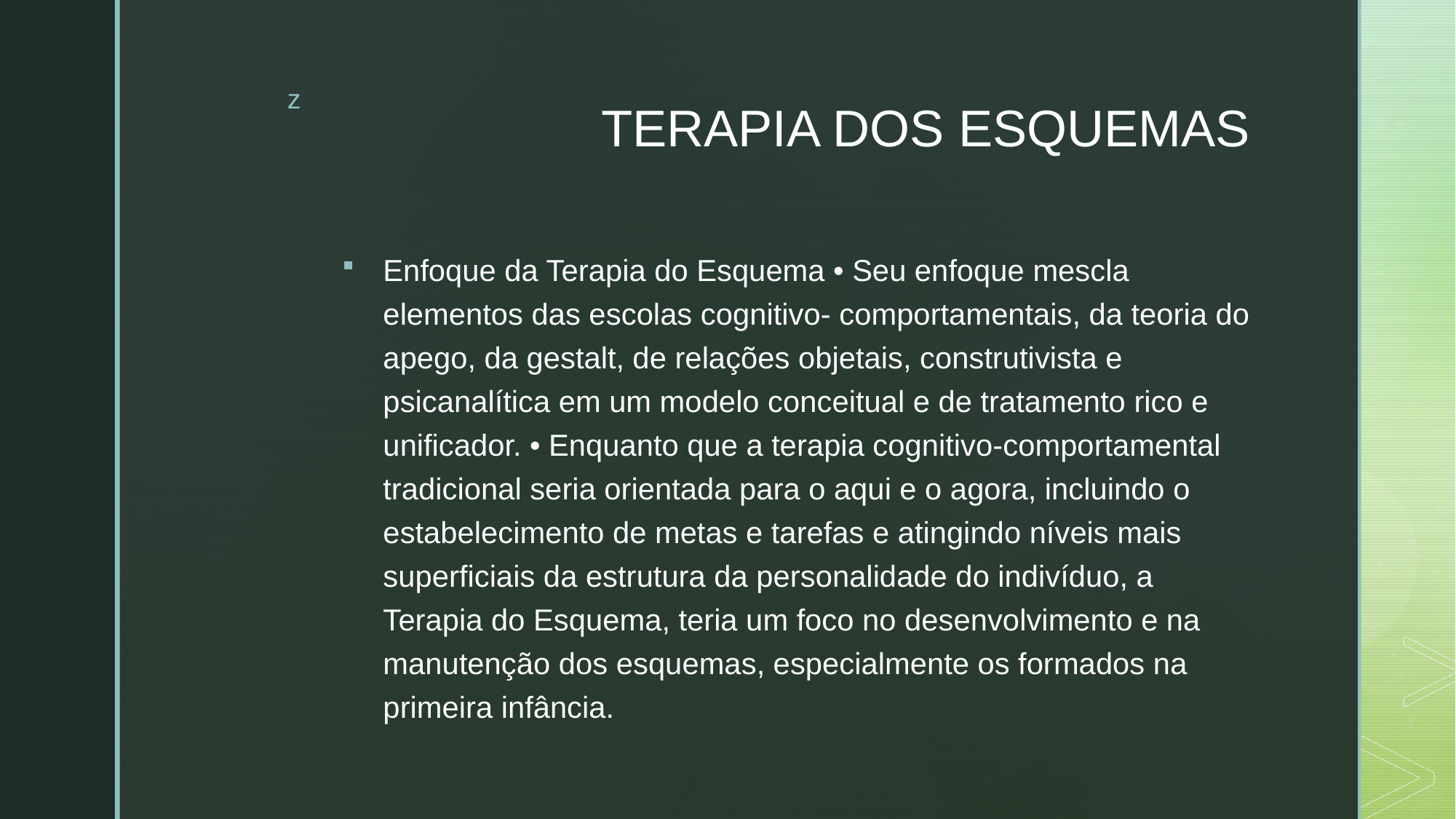

# TERAPIA DOS ESQUEMAS
Enfoque da Terapia do Esquema • Seu enfoque mescla elementos das escolas cognitivo- comportamentais, da teoria do apego, da gestalt, de relações objetais, construtivista e psicanalítica em um modelo conceitual e de tratamento rico e unificador. • Enquanto que a terapia cognitivo-comportamental tradicional seria orientada para o aqui e o agora, incluindo o estabelecimento de metas e tarefas e atingindo níveis mais superficiais da estrutura da personalidade do indivíduo, a Terapia do Esquema, teria um foco no desenvolvimento e na manutenção dos esquemas, especialmente os formados na primeira infância.